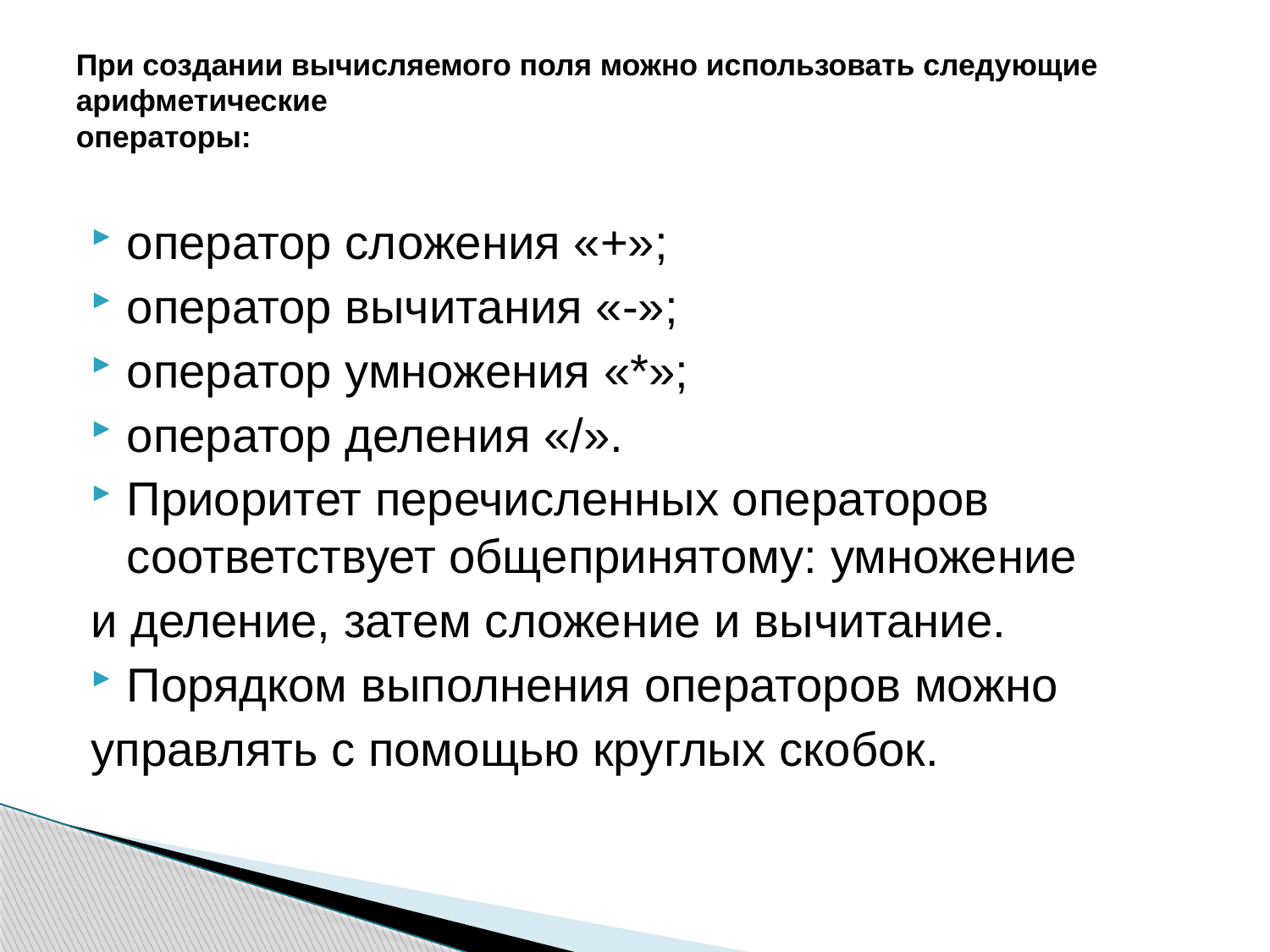

# При создании вычисляемого поля можно использовать следующие арифметические операторы:
оператор сложения «+»;
оператор вычитания «-»;
оператор умножения «*»;
оператор деления «/».
Приоритет перечисленных операторов соответствует общепринятому: умножение
и деление, затем сложение и вычитание.
Порядком выполнения операторов можно
управлять с помощью круглых скобок.